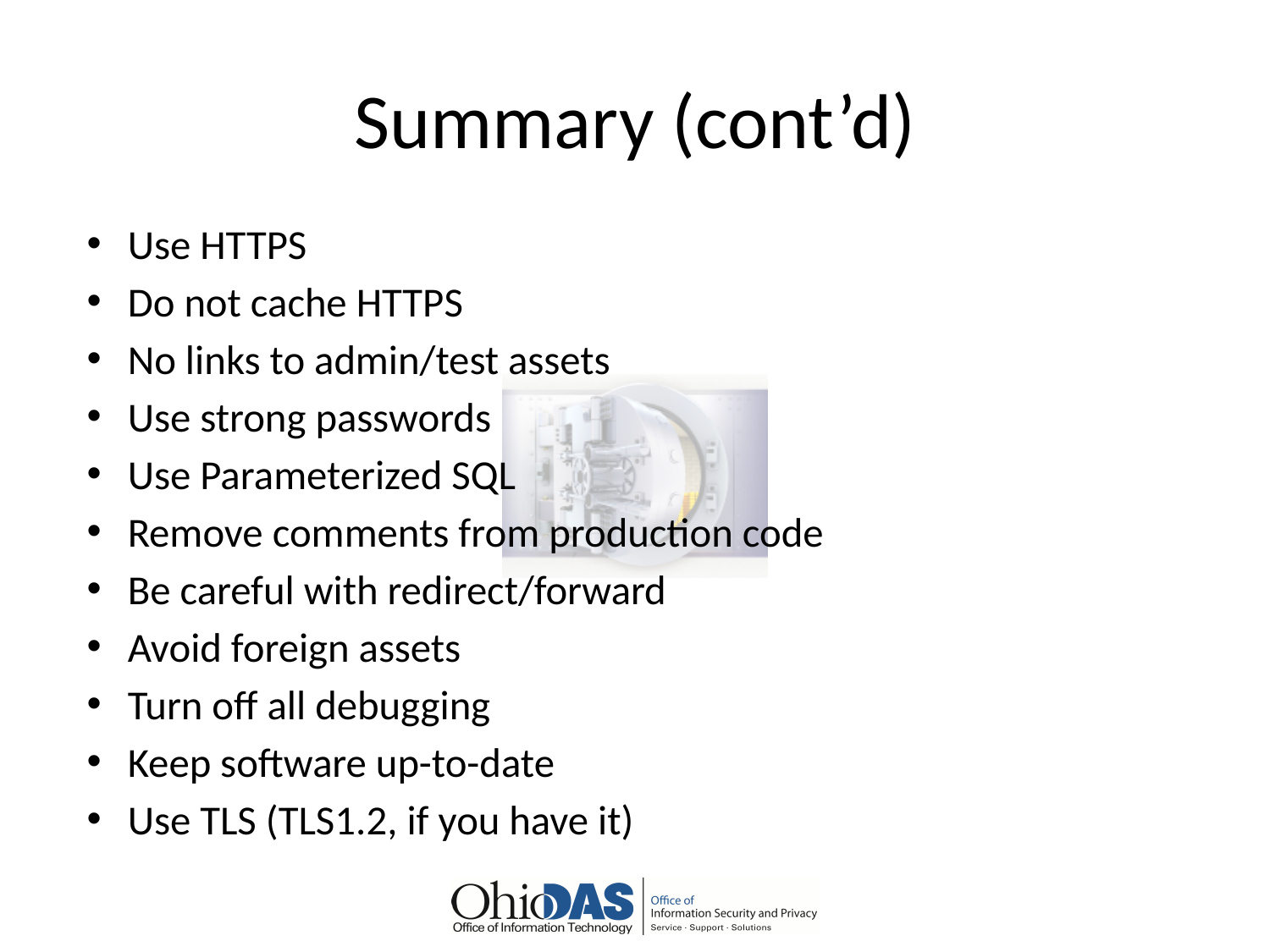

# Summary (cont’d)
Use HTTPS
Do not cache HTTPS
No links to admin/test assets
Use strong passwords
Use Parameterized SQL
Remove comments from production code
Be careful with redirect/forward
Avoid foreign assets
Turn off all debugging
Keep software up-to-date
Use TLS (TLS1.2, if you have it)